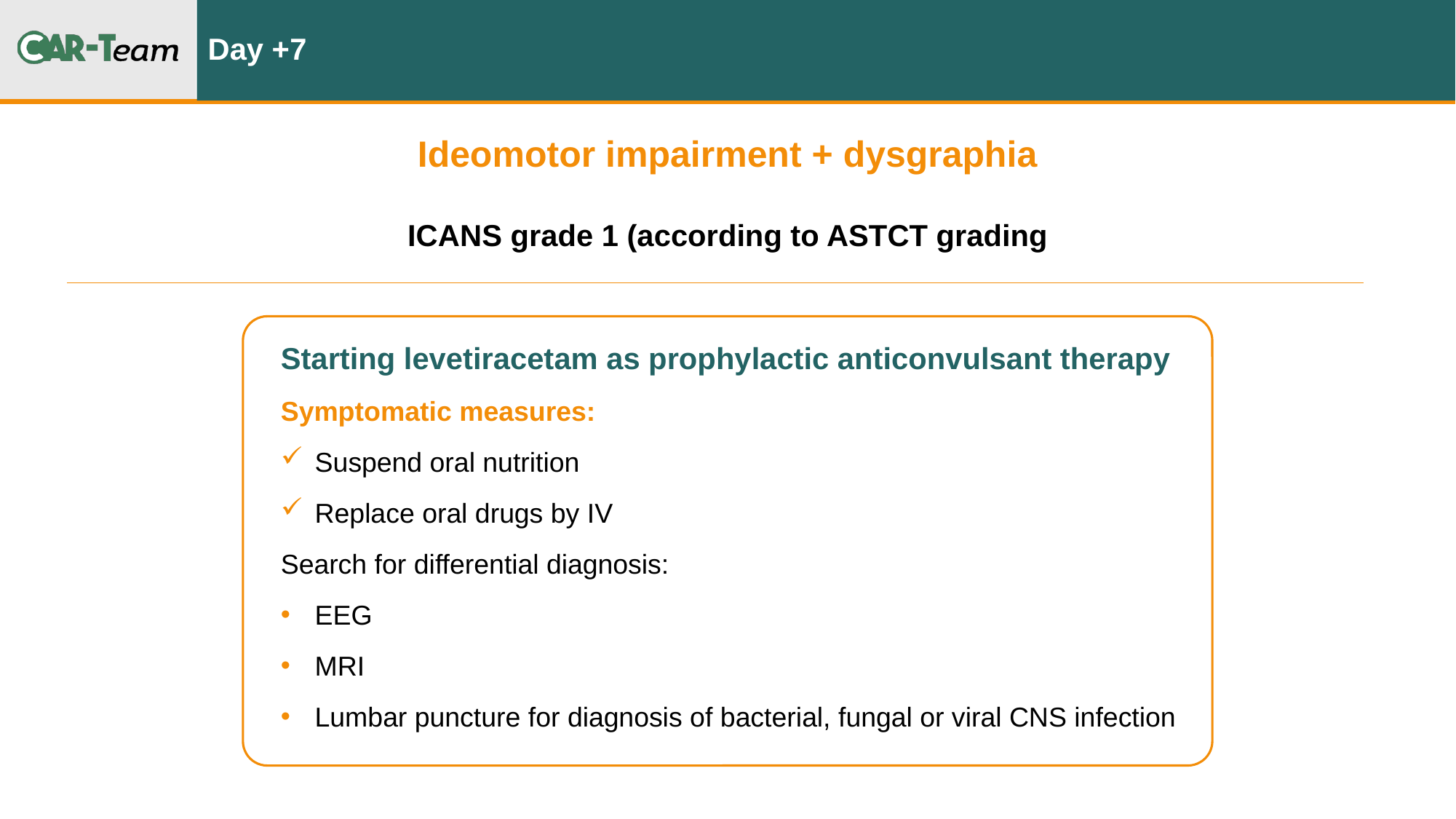

# Day +7
Ideomotor impairment + dysgraphia
ICANS grade 1 (according to ASTCT grading

Starting levetiracetam as prophylactic anticonvulsant therapy
Symptomatic measures:
Suspend oral nutrition
Replace oral drugs by IV
Search for differential diagnosis:
EEG
MRI
Lumbar puncture for diagnosis of bacterial, fungal or viral CNS infection